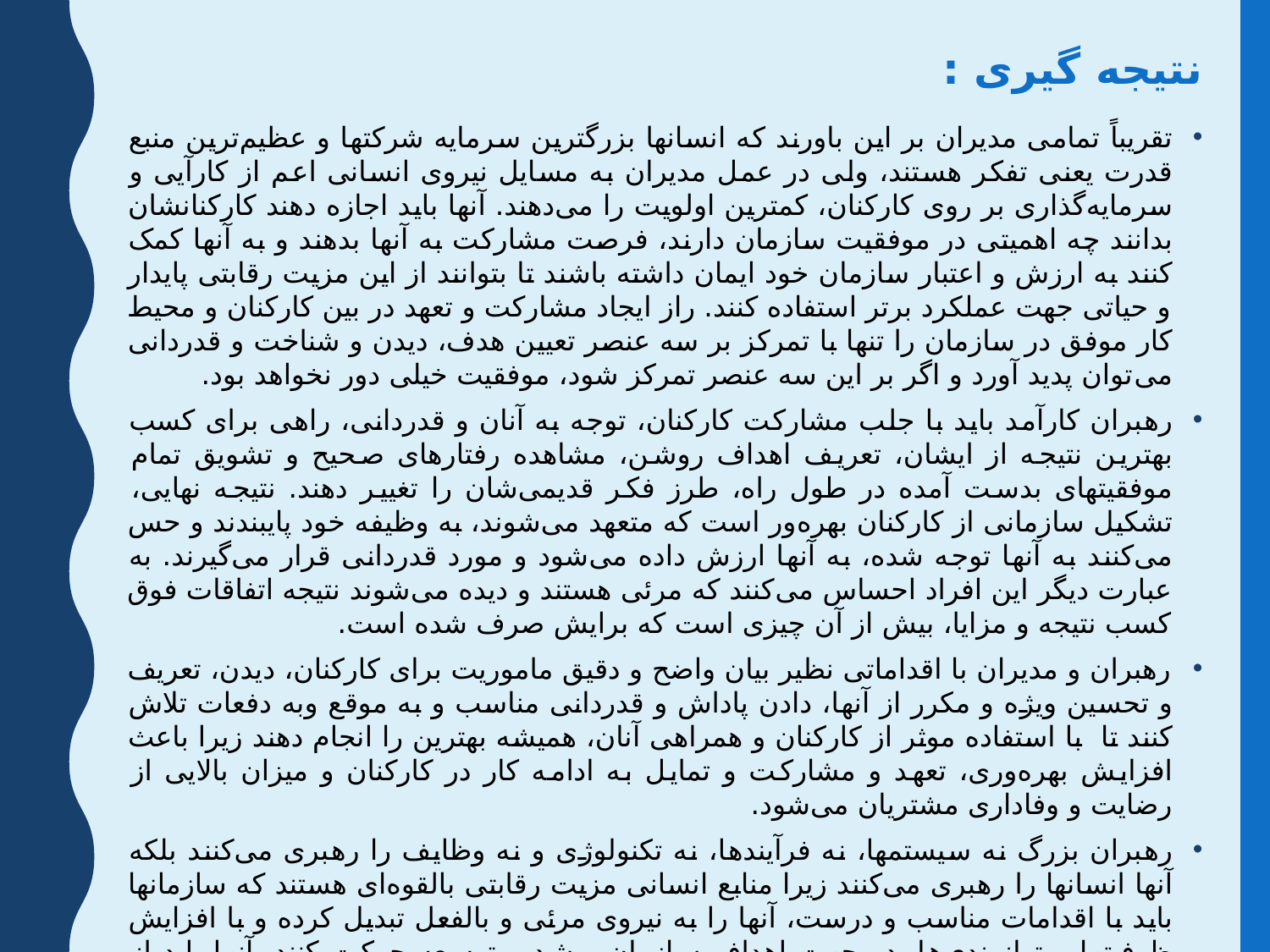

نتیجه گیری :
تقریباً تمامی مدیران بر این باورند که انسانها بزرگترین سرمایه شرکتها و عظیم‌ترین منبع قدرت یعنی تفکر هستند، ولی در عمل مدیران به مسایل نیروی انسانی اعم از کارآیی و سرمایه‌گذاری بر روی کارکنان، کمترین اولویت را می‌دهند. آنها باید اجازه دهند کارکنانشان بدانند چه اهمیتی در موفقیت سازمان دارند، فرصت مشارکت به آنها بدهند و به آنها کمک کنند به ارزش و اعتبار سازمان خود ایمان داشته باشند تا بتوانند از این مزیت رقابتی پایدار و حیاتی جهت عملکرد برتر استفاده کنند. راز ایجاد مشارکت و تعهد در بین کارکنان و محیط کار موفق در سازمان را تنها با تمرکز بر سه عنصر تعیین هدف، دیدن و شناخت و قدردانی می‌توان پدید آورد و اگر بر این سه عنصر تمرکز شود، موفقیت خیلی دور نخواهد بود.
رهبران کارآمد باید با جلب مشارکت کارکنان، توجه به آنان و قدردانی، راهی برای کسب بهترین نتیجه از ایشان، تعریف اهداف روشن، مشاهده رفتارهای صحیح و تشویق تمام موفقیتهای بدست آمده در طول راه، طرز فکر قدیمی‌شان را تغییر دهند. نتیجه نهایی، تشکیل سازمانی از کارکنان بهره‌ور است که متعهد می‌شوند، به وظیفه خود پایبندند و حس می‌کنند به آنها توجه شده، به آنها ارزش داده می‌شود و مورد قدردانی قرار می‌گیرند. به عبارت دیگر این افراد احساس می‌کنند که مرئی هستند و دیده می‌شوند نتیجه اتفاقات فوق کسب نتیجه و مزایا، بیش از آن چیزی است که برایش صرف شده است.
رهبران و مدیران با اقداماتی نظیر بیان واضح و دقیق ماموریت برای کارکنان، دیدن، تعریف و تحسین ویژه و مکرر از آنها، دادن پاداش و قدردانی مناسب و به موقع وبه دفعات تلاش کنند تا  با استفاده موثر از کارکنان و همراهی آنان، همیشه بهترین را انجام دهند زیرا باعث افزایش بهره‌وری، تعهد و مشارکت و تمایل به ادامه کار در کارکنان و میزان بالایی از رضایت و وفاداری مشتریان می‌شود.
رهبران بزرگ نه سیستمها، نه فرآیندها، نه تکنولوژی و نه وظایف را رهبری می‌کنند بلکه آنها انسانها را رهبری می‌کنند زیرا منابع انسانی مزیت رقابتی بالقوه‌ای هستند که سازمانها باید با اقدامات مناسب و درست، آنها را به نیروی مرئی و بالفعل تبدیل کرده و با افزایش ظرفیتها و توانمندی‌ها، در جهت اهداف سازمان، رشد و توسعه حرکت کنند. آنها باید از طرحها و برنامه‌هایی جهت بکارگیری موثر افراد استفاده نمایند تا از نامرئی شدن آنها جلوگیری کنند که نتیجه، تشکیل سازمانی از کارکنان بهره‌ور است که حس می‌کنند مرئی‌اند، به آنها توجه شده، ارزش داده شده و مورد قدردانی قرار می‌گیرند که این باعث ارتقای بهره‌وری، اثربخشی، کارایی و کیفیت خدمات و استفاده بهینه از منابع می‌گردد